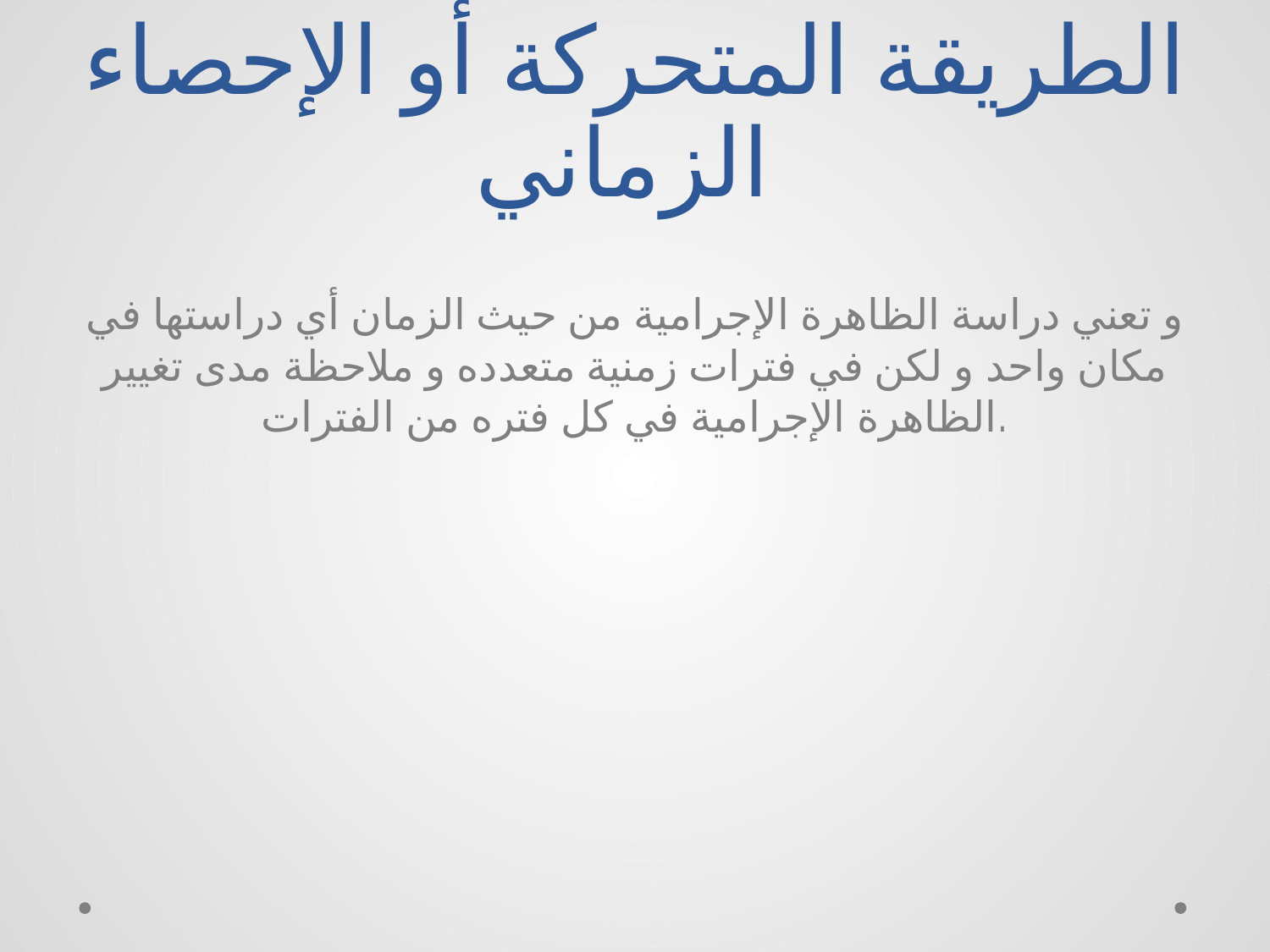

# الطريقة المتحركة أو الإحصاء الزماني

و تعني دراسة الظاهرة الإجرامية من حيث الزمان أي دراستها في مكان واحد و لكن في فترات زمنية متعدده و ملاحظة مدى تغيير الظاهرة الإجرامية في كل فتره من الفترات.